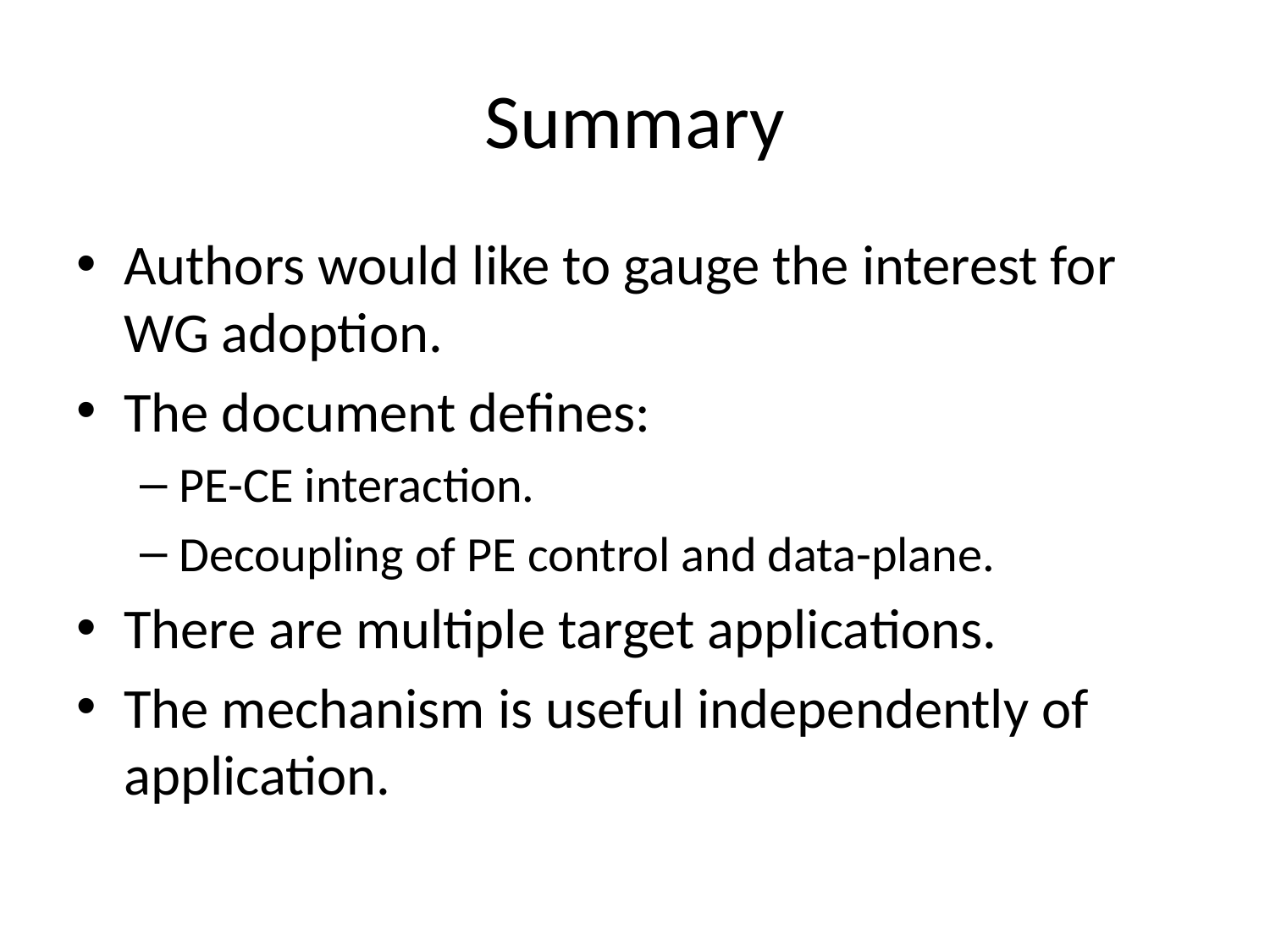

# Summary
Authors would like to gauge the interest for WG adoption.
The document defines:
PE-CE interaction.
Decoupling of PE control and data-plane.
There are multiple target applications.
The mechanism is useful independently of application.